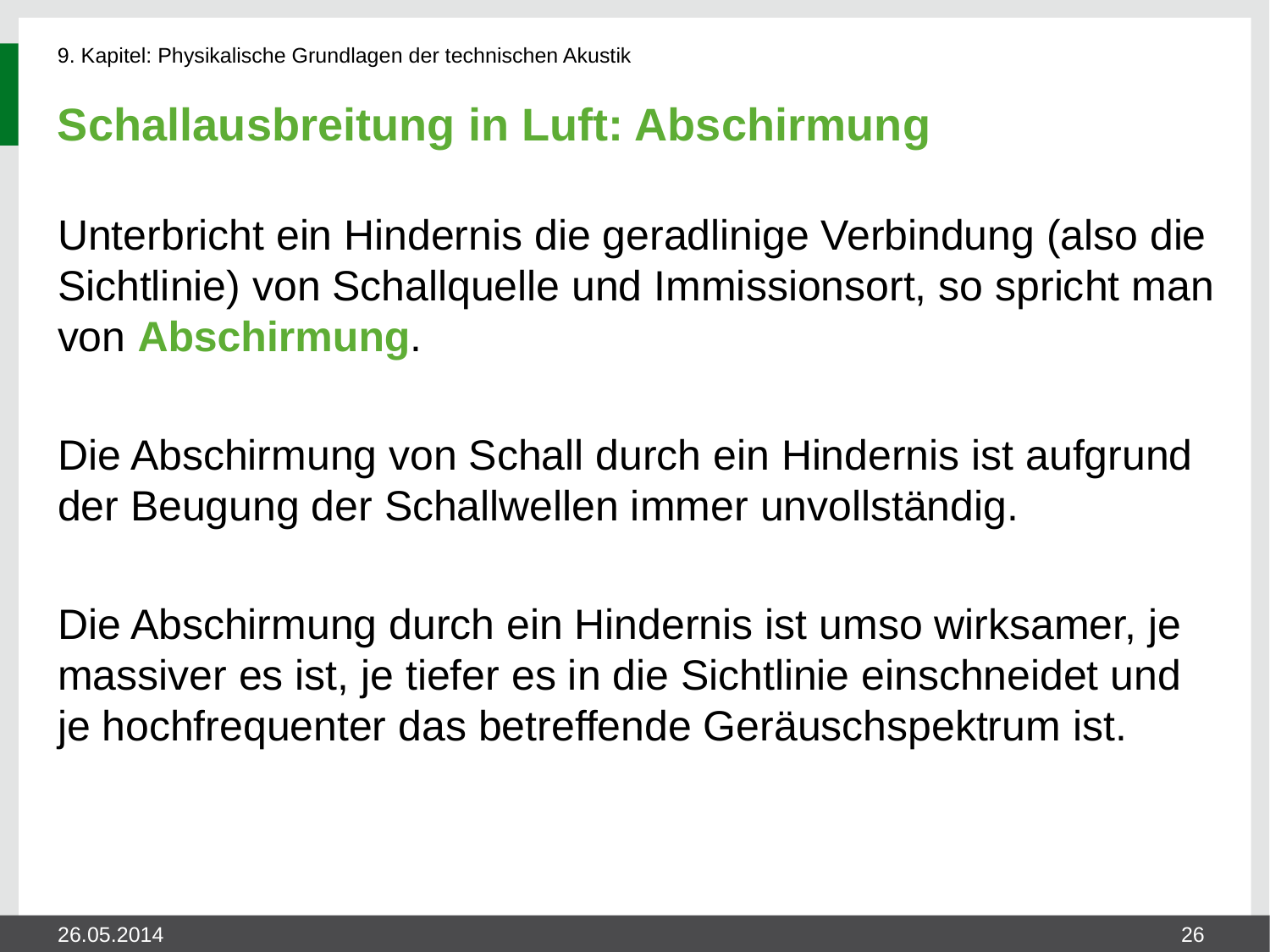

# Schallausbreitung in Luft: Abschirmung
Unterbricht ein Hindernis die geradlinige Verbindung (also die Sichtlinie) von Schallquelle und Immissionsort, so spricht man von Abschirmung.

Die Abschirmung von Schall durch ein Hindernis ist aufgrund der Beugung der Schallwellen immer unvollständig.

Die Abschirmung durch ein Hindernis ist umso wirksamer, je massiver es ist, je tiefer es in die Sichtlinie einschneidet und je hochfrequenter das betreffende Geräuschspektrum ist.
26.05.2014
26